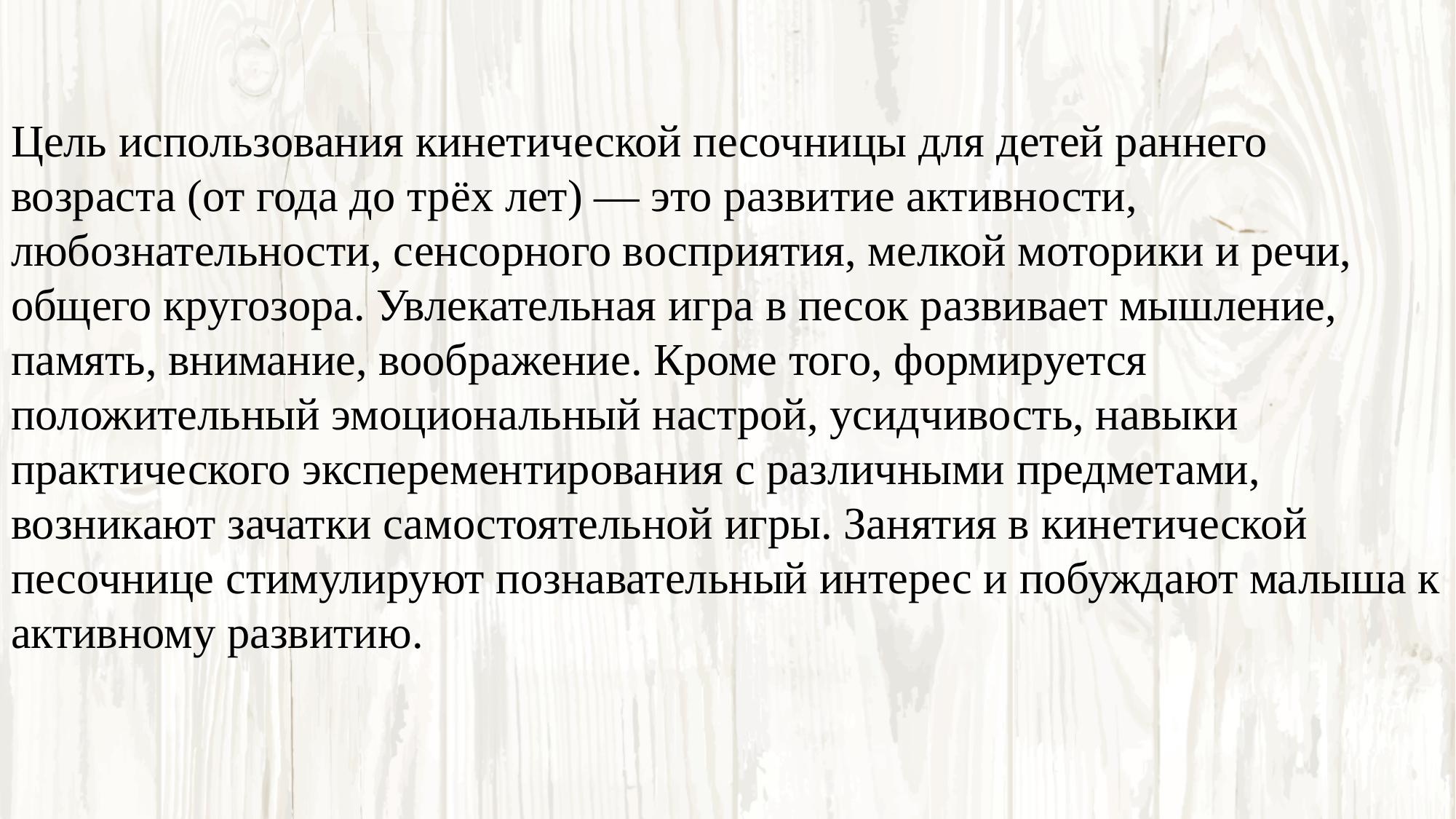

Цель использования кинетической песочницы для детей раннего возраста (от года до трёх лет) — это развитие активности, любознательности, сенсорного восприятия, мелкой моторики и речи, общего кругозора. Увлекательная игра в песок развивает мышление, память, внимание, воображение. Кроме того, формируется положительный эмоциональный настрой, усидчивость, навыки практического эксперементирования с различными предметами, возникают зачатки самостоятельной игры. Занятия в кинетической песочнице стимулируют познавательный интерес и побуждают малыша к активному развитию.